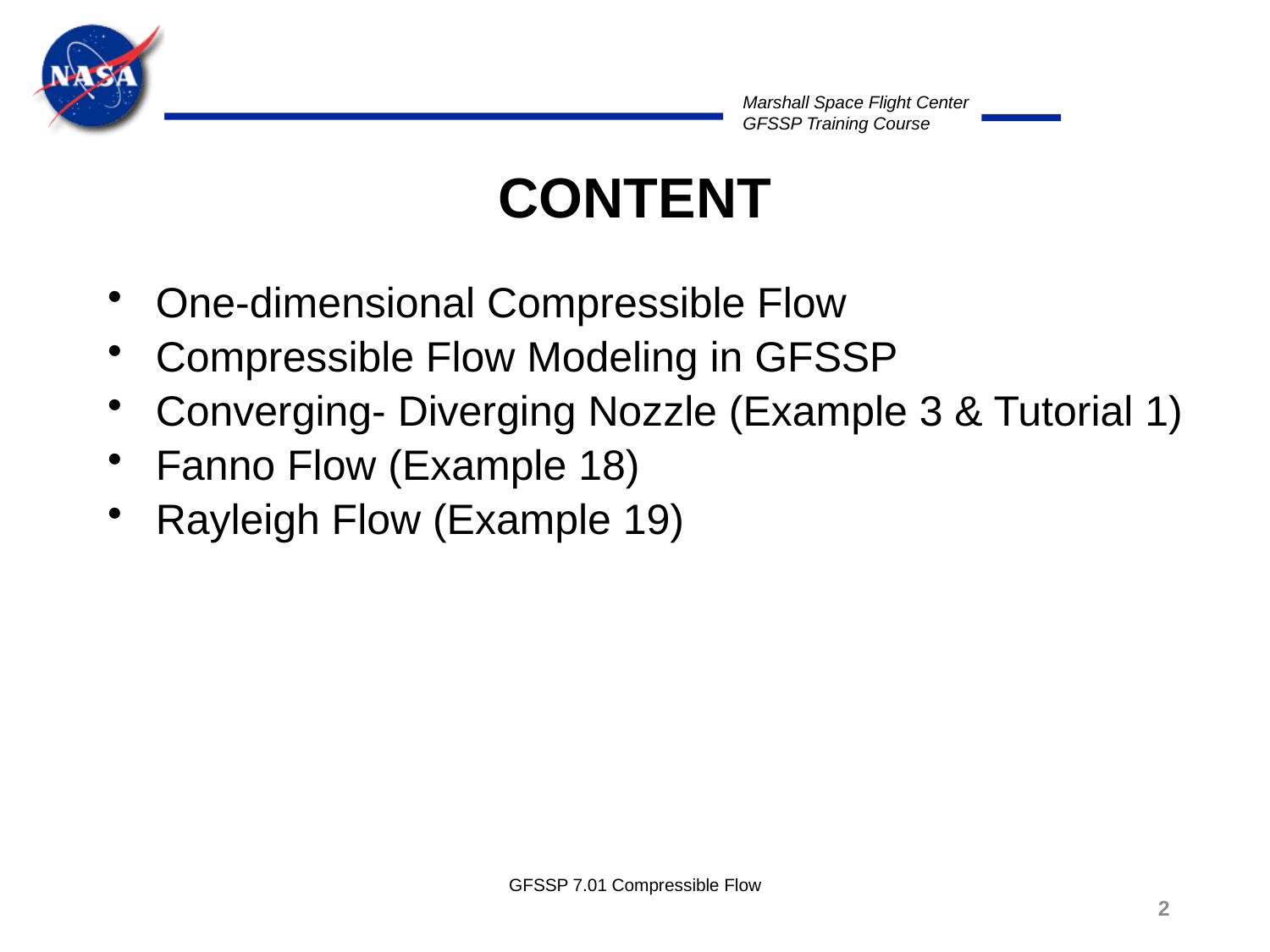

# CONTENT
One-dimensional Compressible Flow
Compressible Flow Modeling in GFSSP
Converging- Diverging Nozzle (Example 3 & Tutorial 1)
Fanno Flow (Example 18)
Rayleigh Flow (Example 19)

GFSSP 7.01 Compressible Flow
2